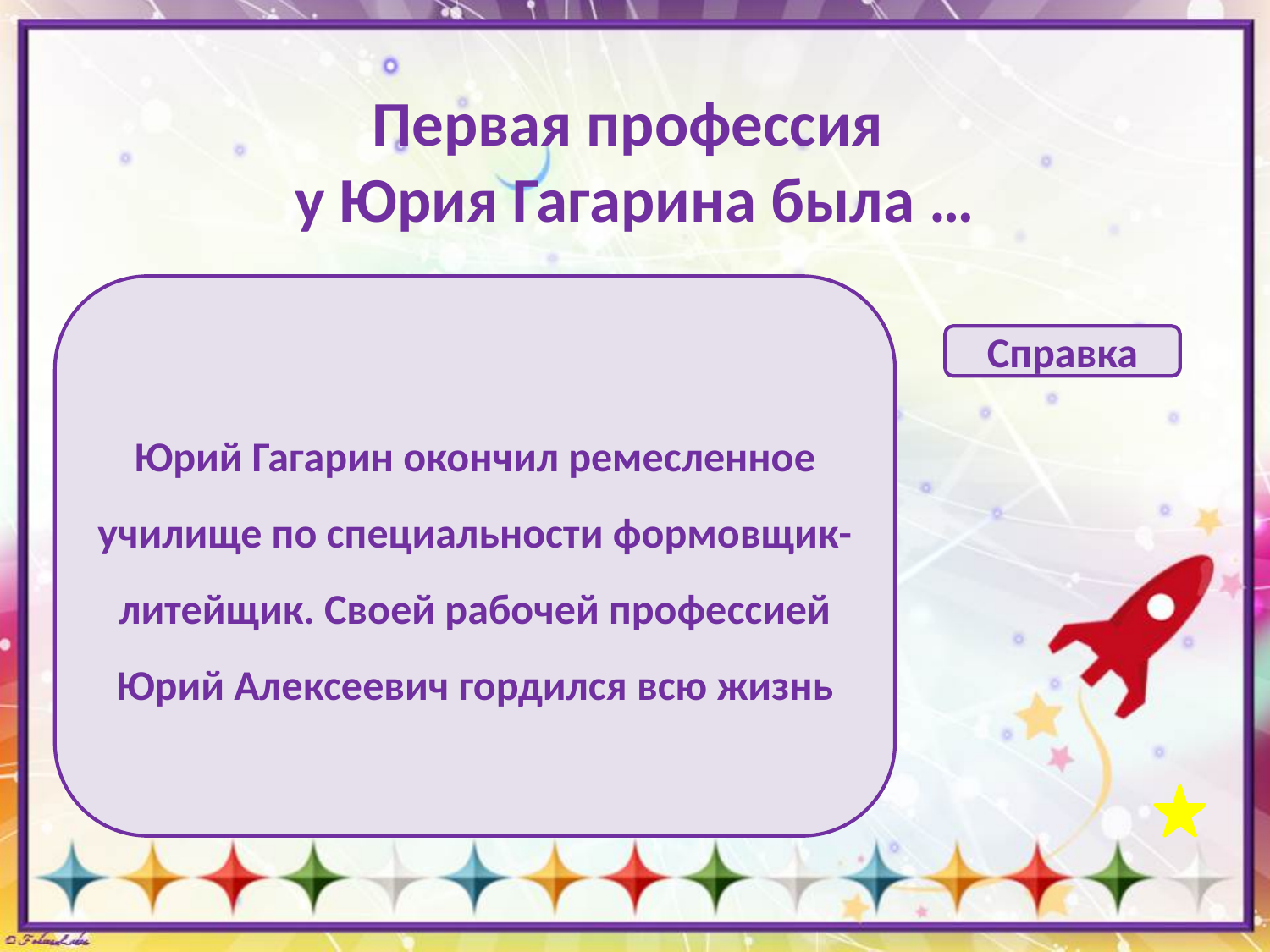

# Первая профессия у Юрия Гагарина была …
Юрий Гагарин окончил ремесленное училище по специальности формовщик-литейщик. Своей рабочей профессией Юрий Алексеевич гордился всю жизнь
Справка
учитель
формовщик-литейщик
лётчик-истребитель
лесник